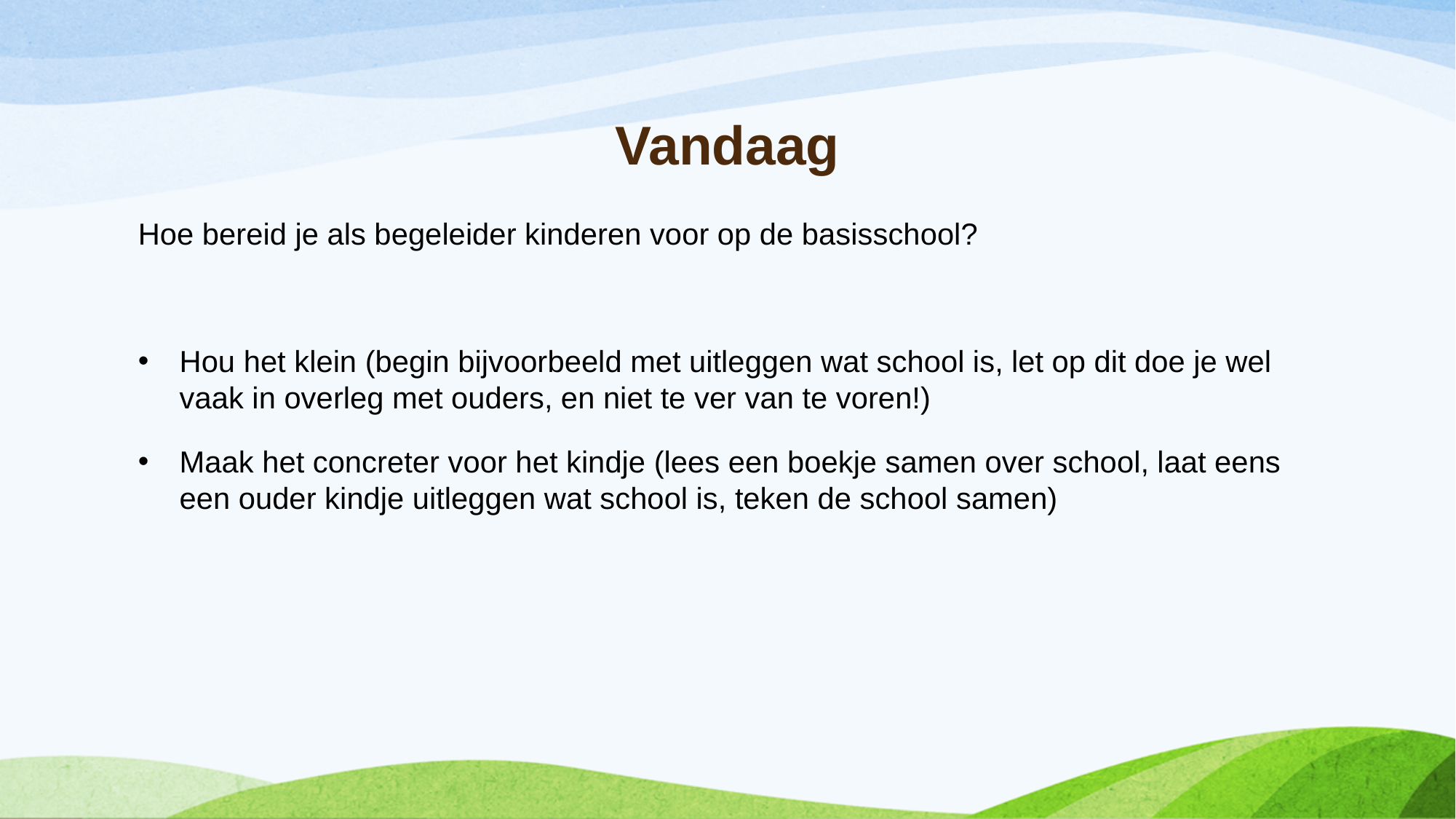

# Vandaag
Hoe bereid je als begeleider kinderen voor op de basisschool?

Hou het klein (begin bijvoorbeeld met uitleggen wat school is, let op dit doe je wel vaak in overleg met ouders, en niet te ver van te voren!)
Maak het concreter voor het kindje (lees een boekje samen over school, laat eens een ouder kindje uitleggen wat school is, teken de school samen)